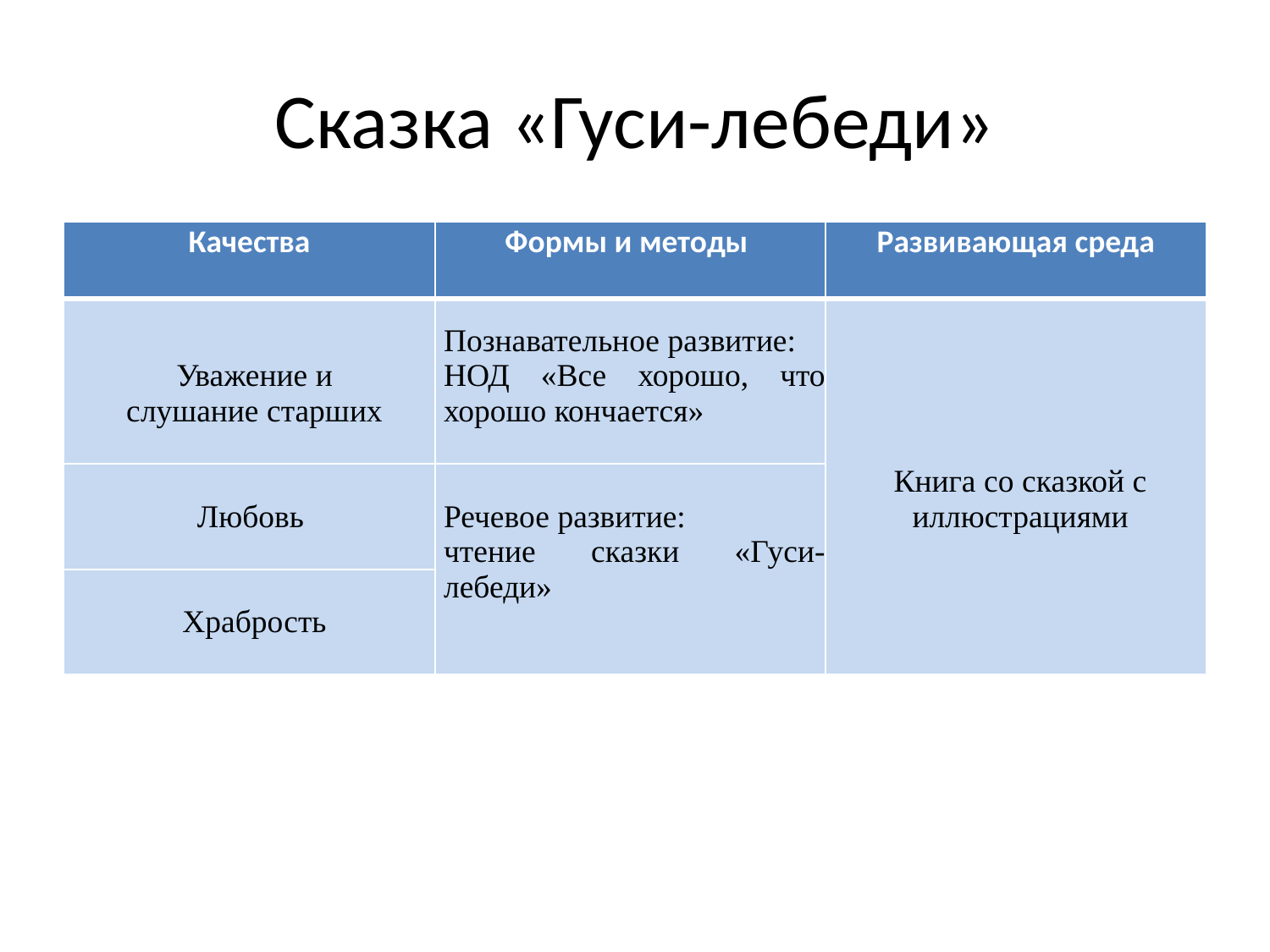

# Сказка «Гуси-лебеди»
| Качества | Формы и методы | Развивающая среда |
| --- | --- | --- |
| Уважение и слушание старших | Познавательное развитие: НОД «Все хорошо, что хорошо кончается» | Книга со сказкой с иллюстрациями |
| Любовь | Речевое развитие: чтение сказки «Гуси-лебеди» |  |
| Храбрость |  |  |